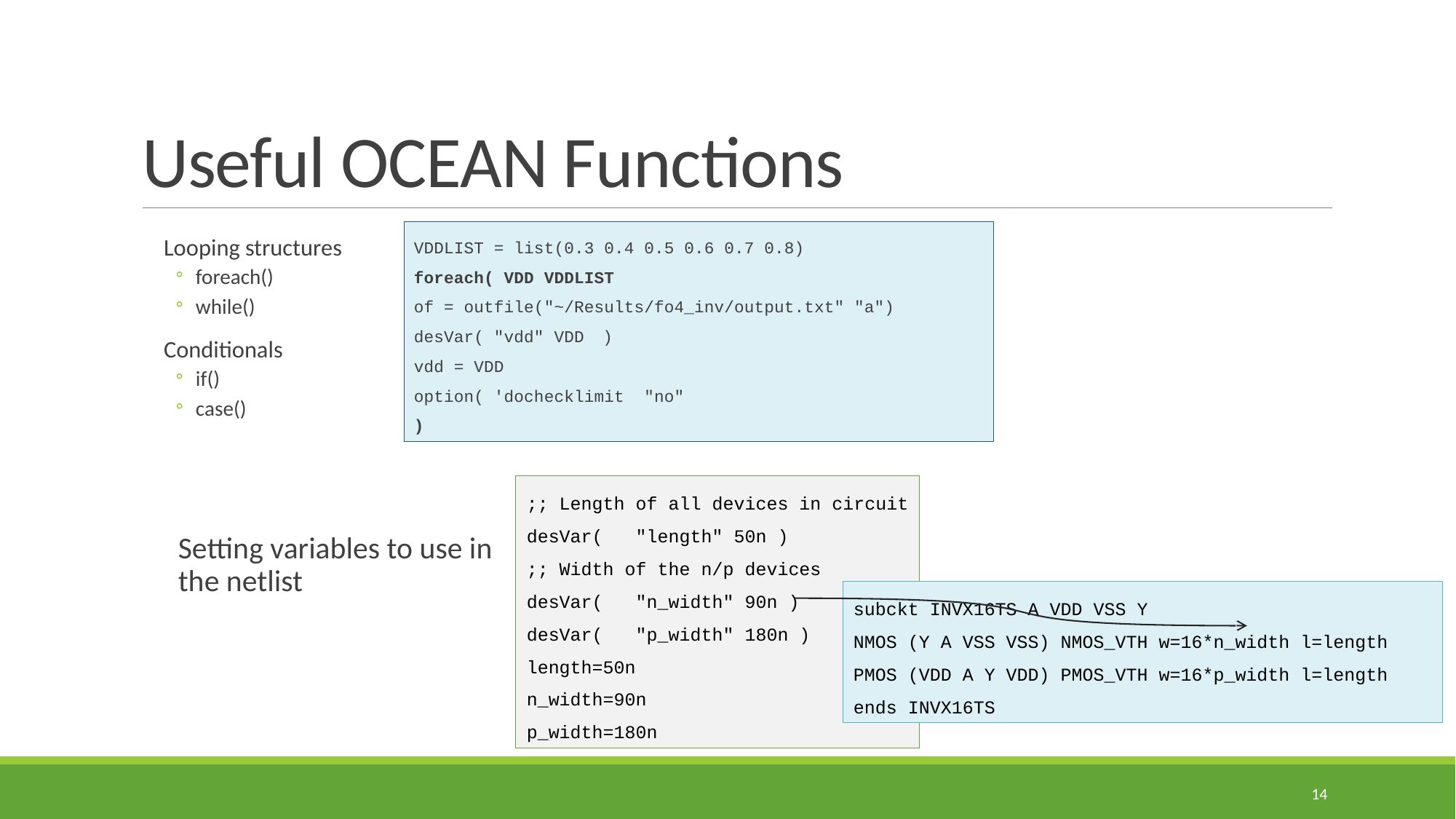

# Useful OCEAN Functions
 VDDLIST = list(0.3 0.4 0.5 0.6 0.7 0.8)
 foreach( VDD VDDLIST
 of = outfile("~/Results/fo4_inv/output.txt" "a")
 desVar( "vdd" VDD	)
 vdd = VDD
 option( 'dochecklimit  "no"
 )
Looping structures
foreach()
while()
Conditionals
if()
case()
;; Length of all devices in circuit
desVar(   "length" 50n )
;; Width of the n/p devices
desVar(   "n_width" 90n )
desVar(   "p_width" 180n )
length=50n
n_width=90n
p_width=180n
Setting variables to use in the netlist
subckt INVX16TS A VDD VSS Y
NMOS (Y A VSS VSS) NMOS_VTH w=16*n_width l=length
PMOS (VDD A Y VDD) PMOS_VTH w=16*p_width l=length
ends INVX16TS
14